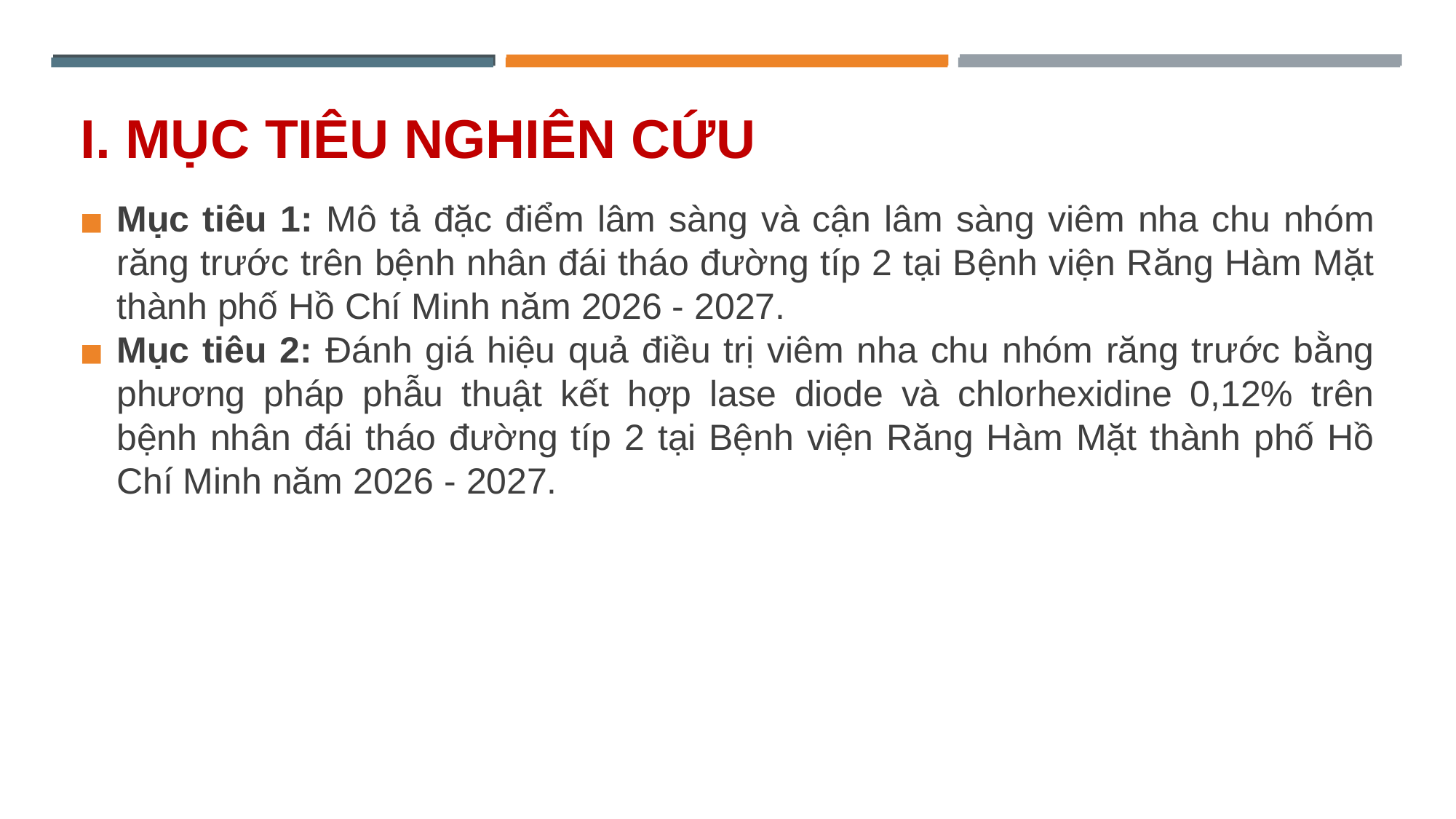

# I. MỤC TIÊU NGHIÊN CỨU
Mục tiêu 1: Mô tả đặc điểm lâm sàng và cận lâm sàng viêm nha chu nhóm răng trước trên bệnh nhân đái tháo đường típ 2 tại Bệnh viện Răng Hàm Mặt thành phố Hồ Chí Minh năm 2026 - 2027.
Mục tiêu 2: Đánh giá hiệu quả điều trị viêm nha chu nhóm răng trước bằng phương pháp phẫu thuật kết hợp lase diode và chlorhexidine 0,12% trên bệnh nhân đái tháo đường típ 2 tại Bệnh viện Răng Hàm Mặt thành phố Hồ Chí Minh năm 2026 - 2027.